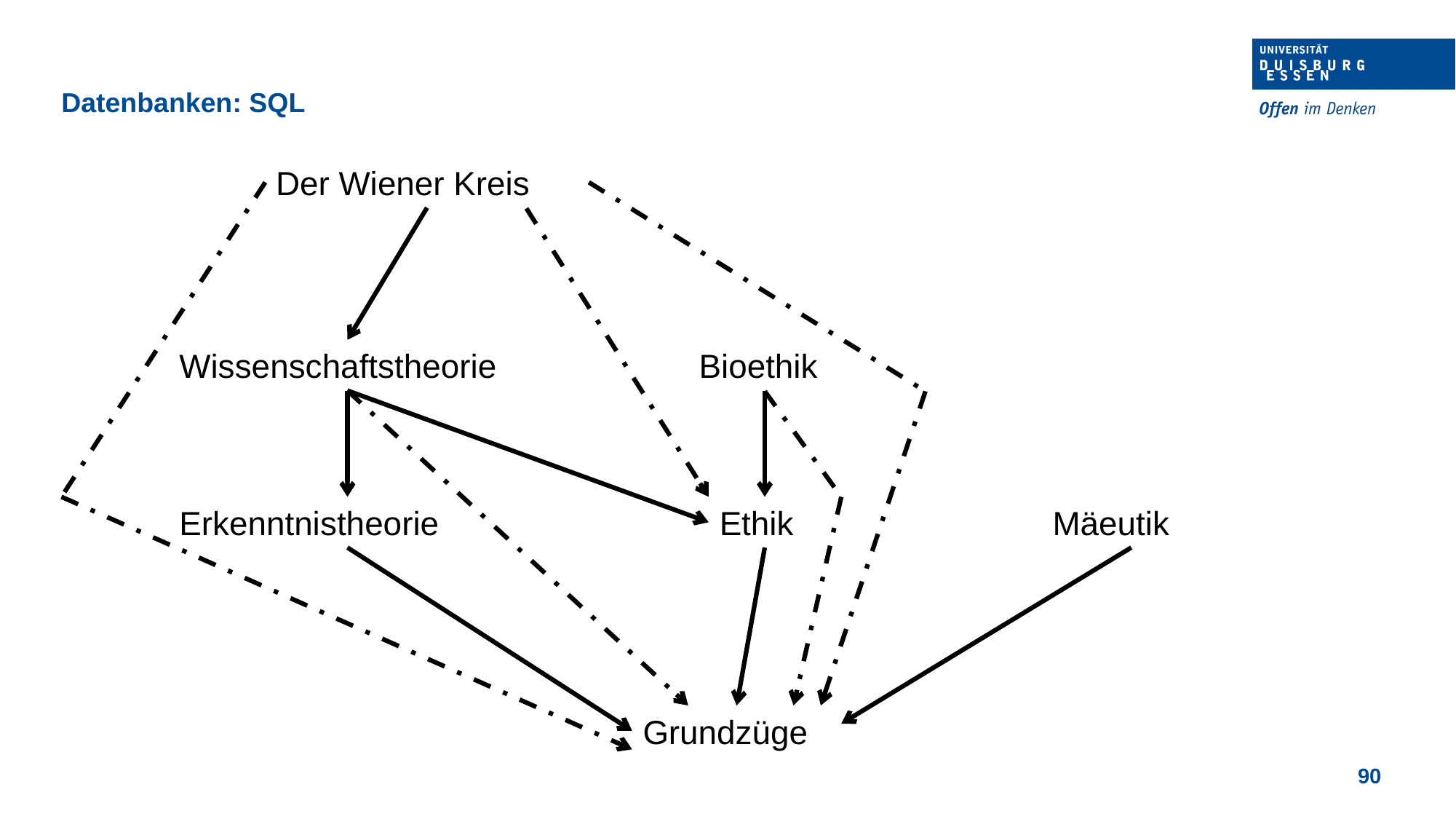

Datenbanken: SQL
Der Wiener Kreis
Wissenschaftstheorie
Bioethik
Erkenntnistheorie
Ethik
Mäeutik
Grundzüge
90